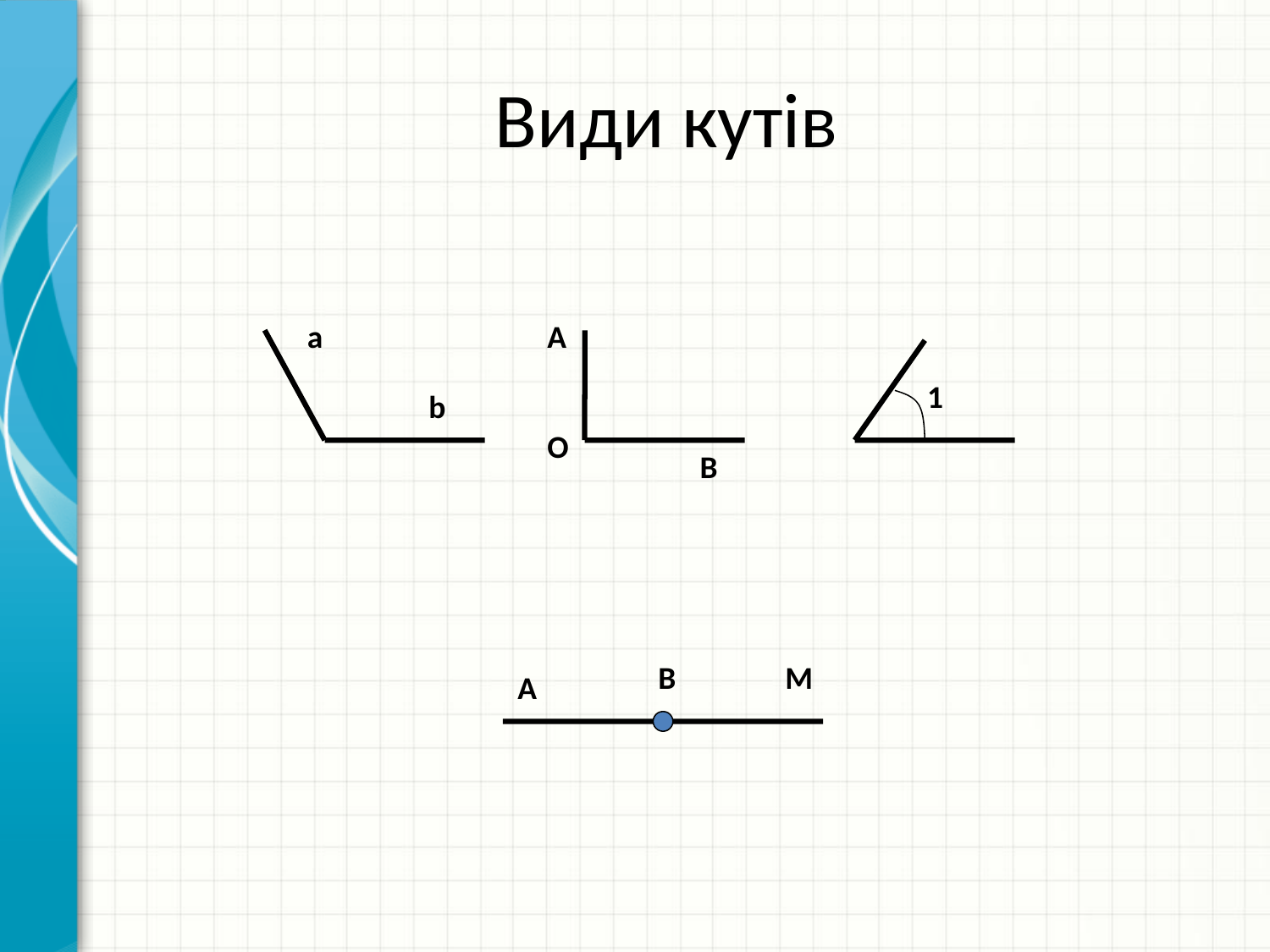

# Види кутів
a

b

A

1

O

B
B
M
A